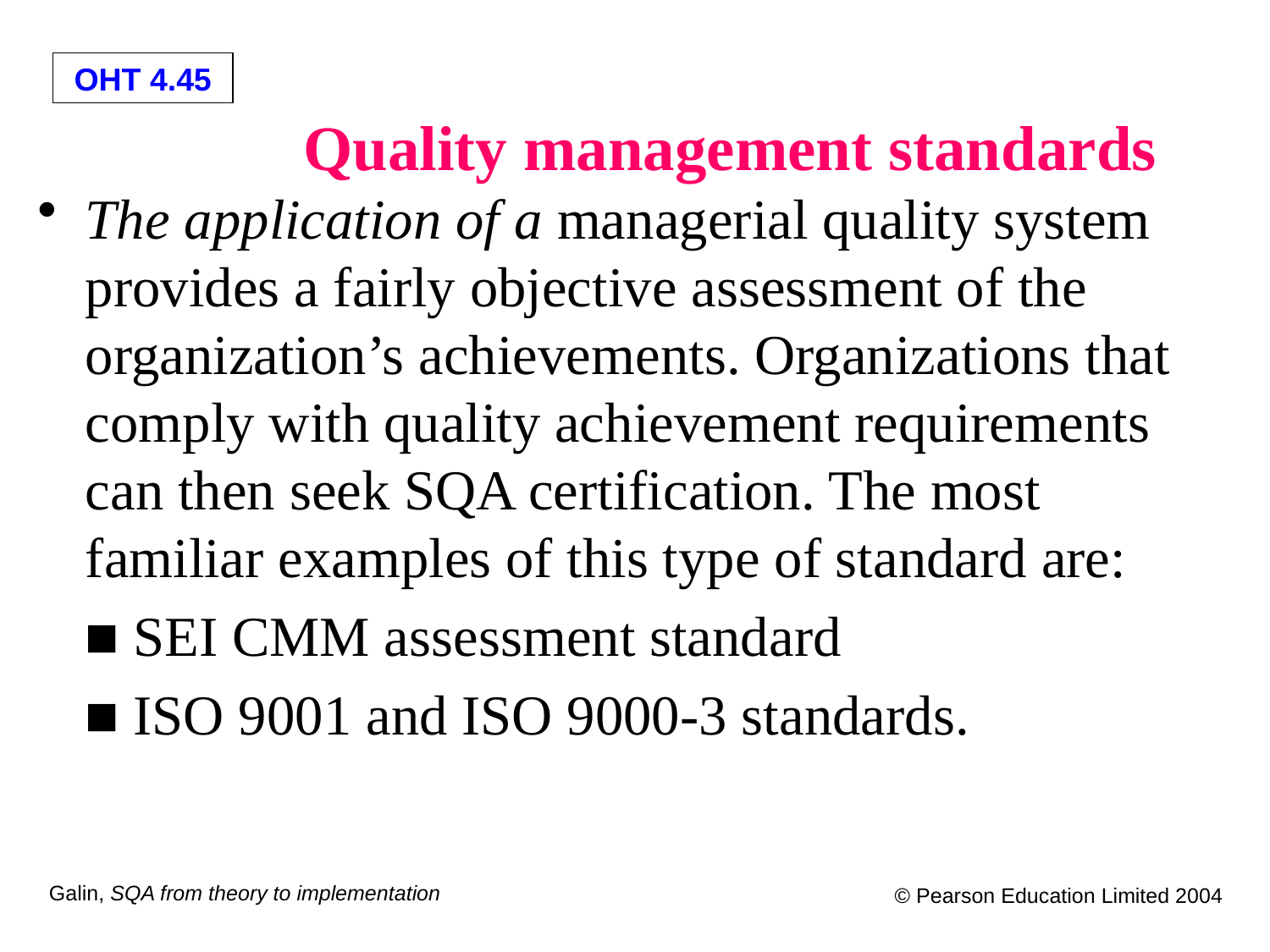

# Quality management standards
The application of a managerial quality system provides a fairly objective assessment of the organization’s achievements. Organizations that comply with quality achievement requirements can then seek SQA certification. The most familiar examples of this type of standard are:
	■ SEI CMM assessment standard
	■ ISO 9001 and ISO 9000-3 standards.